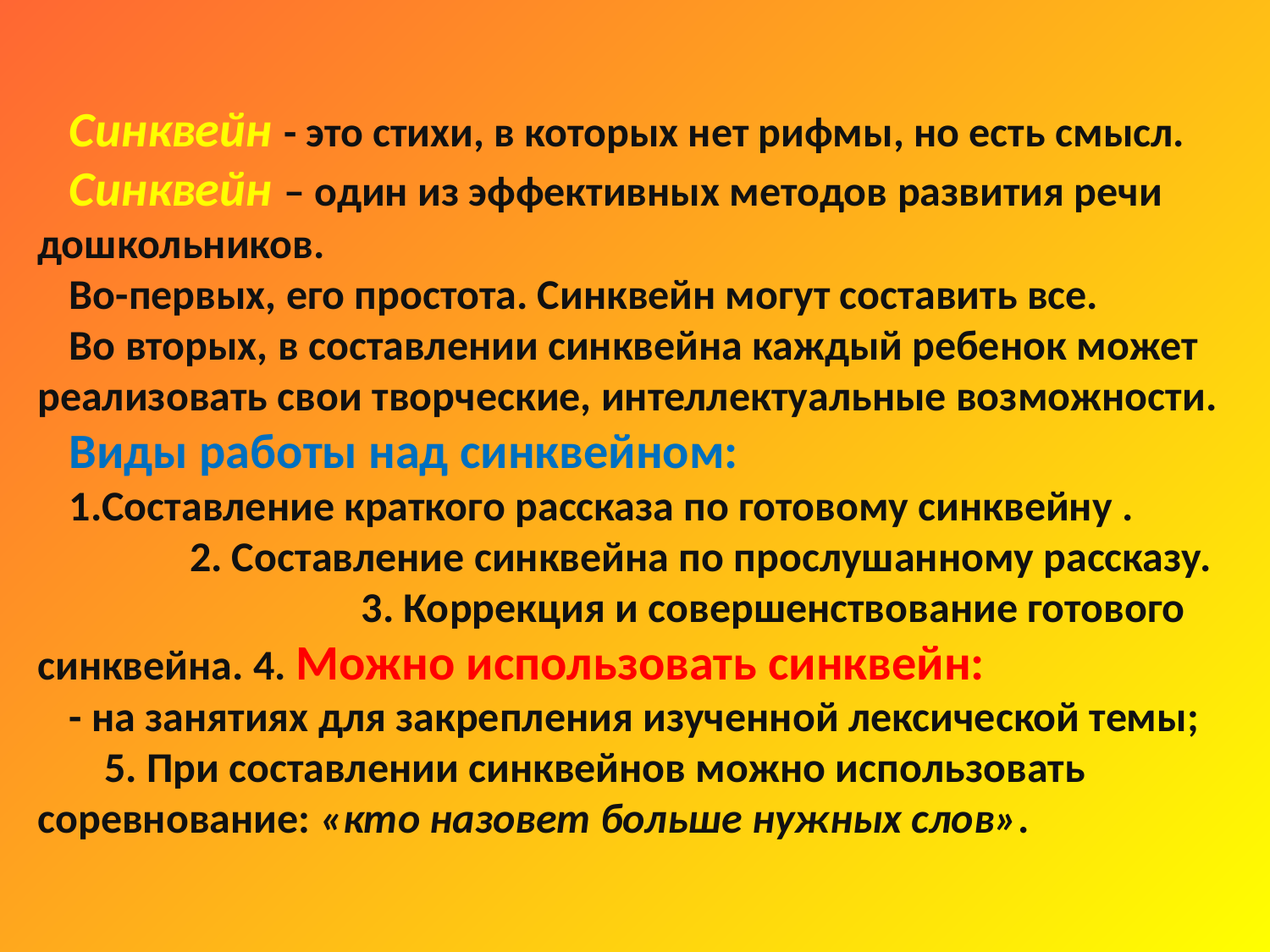

Синквейн - это стихи, в которых нет рифмы, но есть смысл.
Синквейн – один из эффективных методов развития речи дошкольников.
Во-первых, его простота. Синквейн могут составить все.
Во вторых, в составлении синквейна каждый ребенок может реализовать свои творческие, интеллектуальные возможности.
Виды работы над синквейном:
Составление краткого рассказа по готовому синквейну .                           2. Составление синквейна по прослушанному рассказу.                                     3. Коррекция и совершенствование готового синквейна. 4. Можно использовать синквейн:
- на занятиях для закрепления изученной лексической темы;           5. При составлении синквейнов можно использовать соревнование: «кто назовет больше нужных слов».